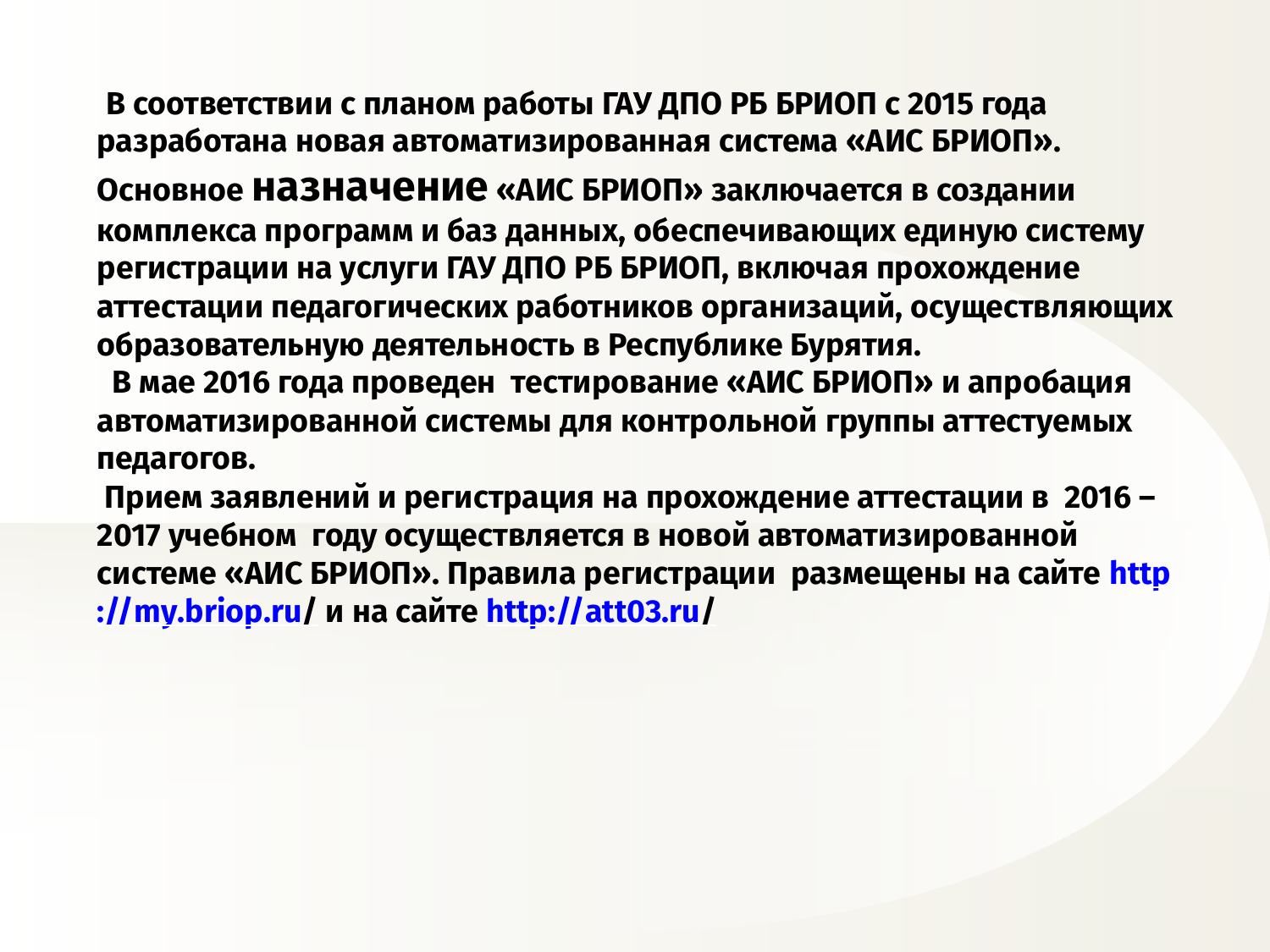

В соответствии с планом работы ГАУ ДПО РБ БРИОП с 2015 года разработана новая автоматизированная система «АИС БРИОП». Основное назначение «АИС БРИОП» заключается в создании комплекса программ и баз данных, обеспечивающих единую систему регистрации на услуги ГАУ ДПО РБ БРИОП, включая прохождение аттестации педагогических работников организаций, осуществляющих образовательную деятельность в Республике Бурятия.
  В мае 2016 года проведен  тестирование «АИС БРИОП» и апробация автоматизированной системы для контрольной группы аттестуемых педагогов.
 Прием заявлений и регистрация на прохождение аттестации в  2016 – 2017 учебном  году осуществляется в новой автоматизированной системе «АИС БРИОП». Правила регистрации  размещены на сайте http://my.briop.ru/ и на сайте http://att03.ru/